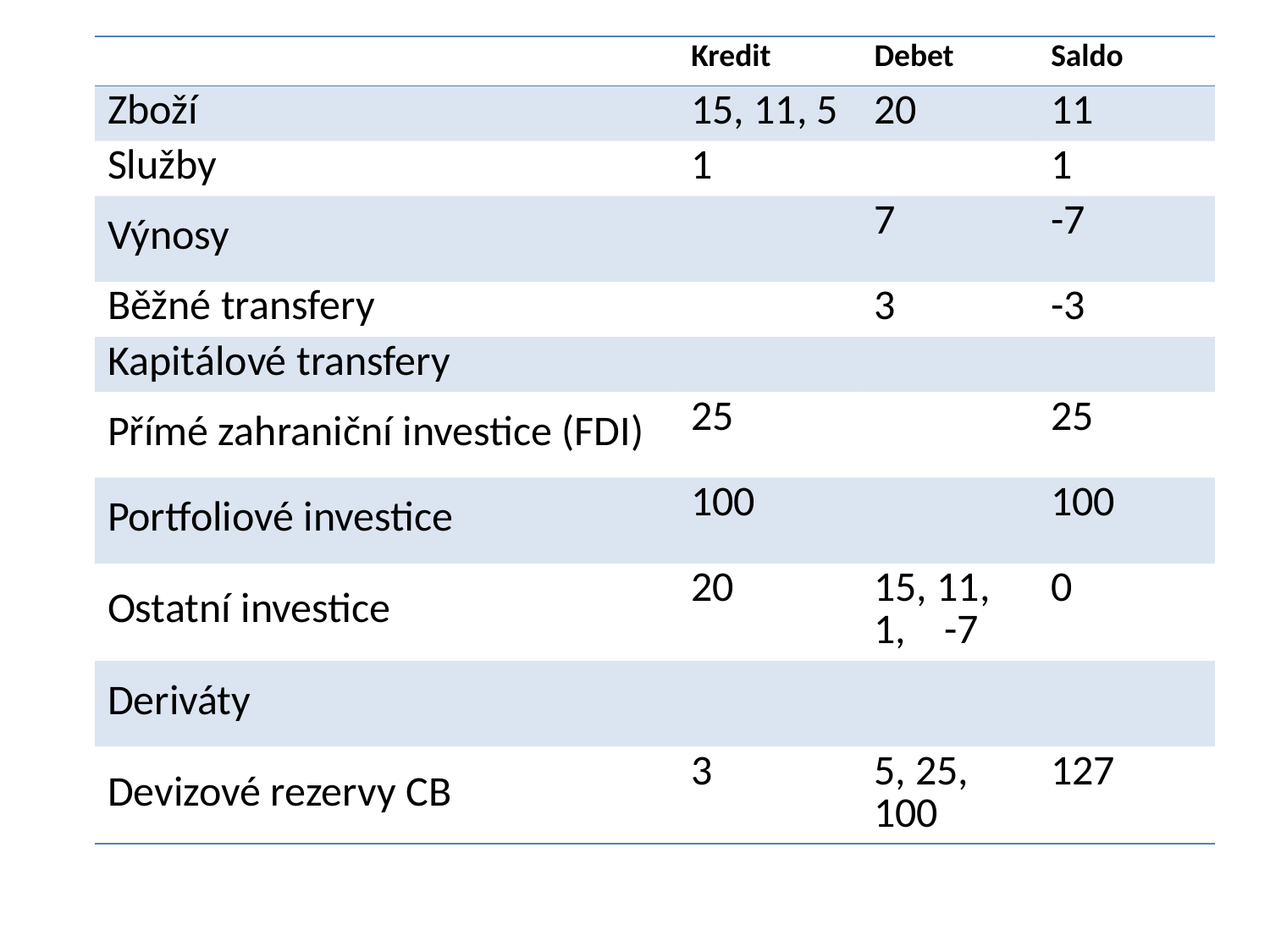

|  | Kredit | Debet | Saldo |
| --- | --- | --- | --- |
| Zboží | 15, 11, 5 | 20 | 11 |
| Služby | 1 |  | 1 |
| Výnosy |  | 7 | -7 |
| Běžné transfery |  | 3 | -3 |
| Kapitálové transfery |  |  |  |
| Přímé zahraniční investice (FDI) | 25 |  | 25 |
| Portfoliové investice | 100 |  | 100 |
| Ostatní investice | 20 | 15, 11, 1, -7 | 0 |
| Deriváty |  |  |  |
| Devizové rezervy CB | 3 | 5, 25, 100 | 127 |